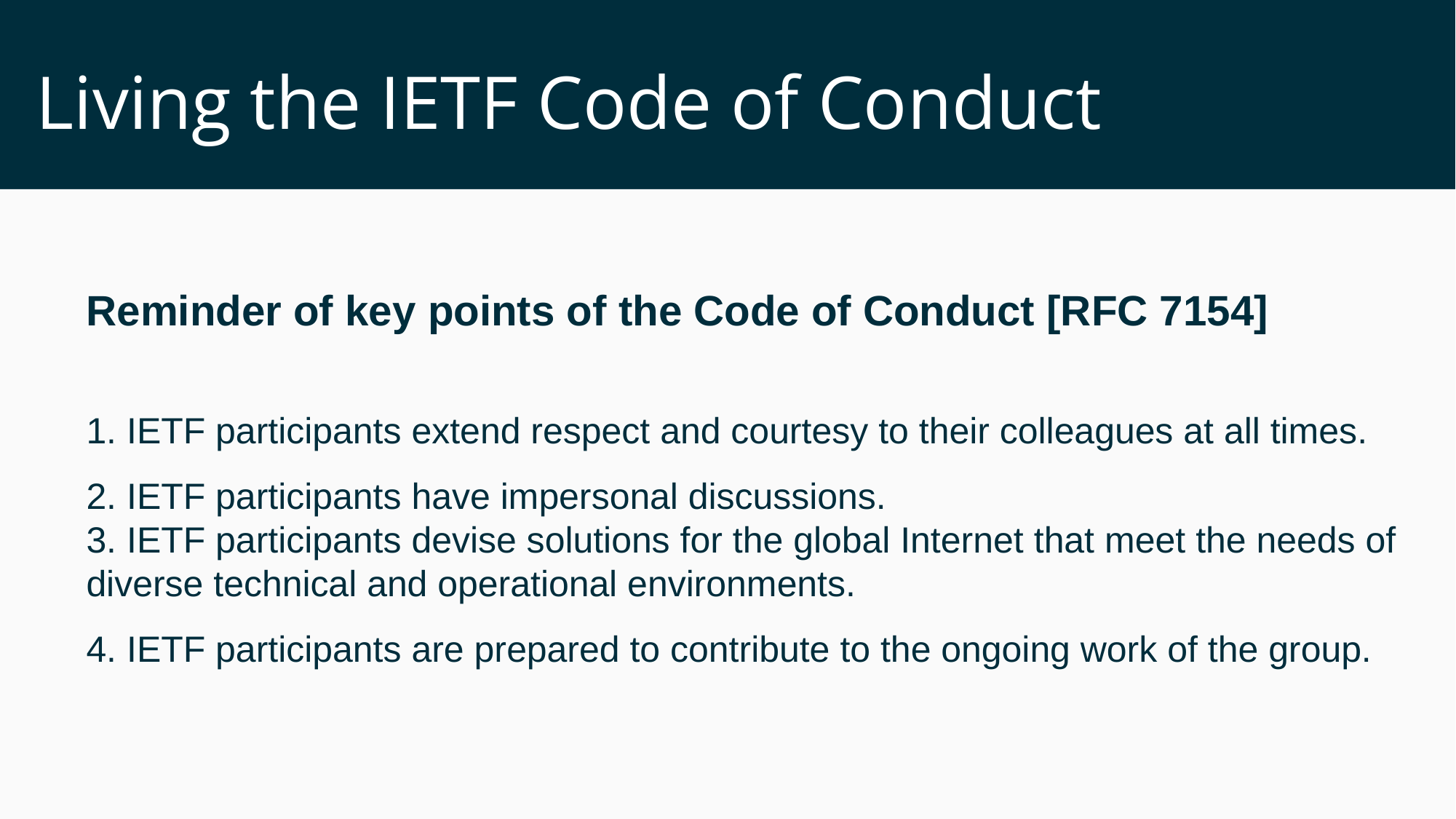

# Living the IETF Code of Conduct
Reminder of key points of the Code of Conduct [RFC 7154]

1. IETF participants extend respect and courtesy to their colleagues at all times.
2. IETF participants have impersonal discussions.
3. IETF participants devise solutions for the global Internet that meet the needs of
diverse technical and operational environments.
4. IETF participants are prepared to contribute to the ongoing work of the group.